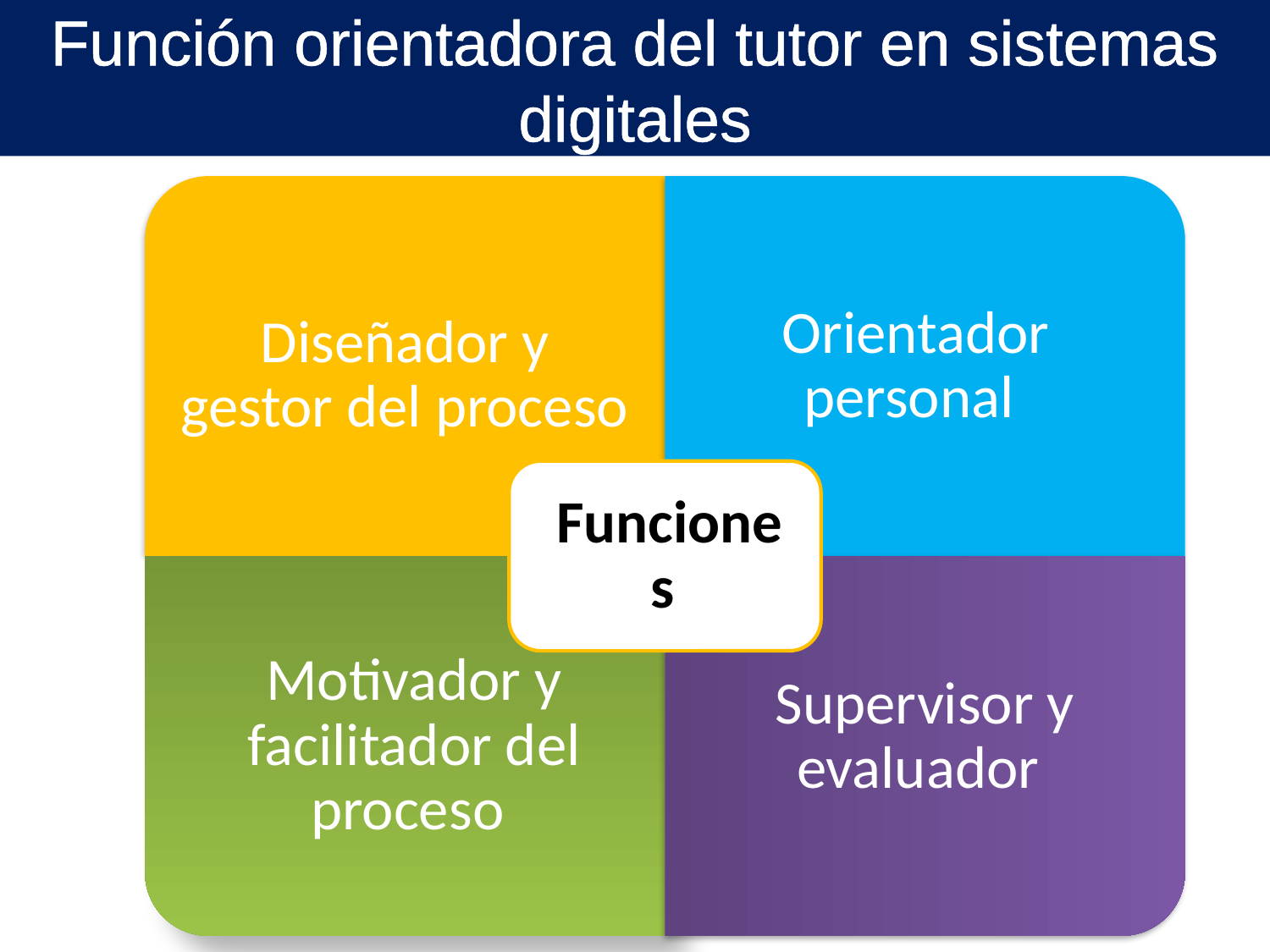

# Función orientadora del tutor en sistemas digitales
Diseñador y gestor del proceso
Orientador personal
Motivador y facilitador del proceso
Supervisor y evaluador
Funciones